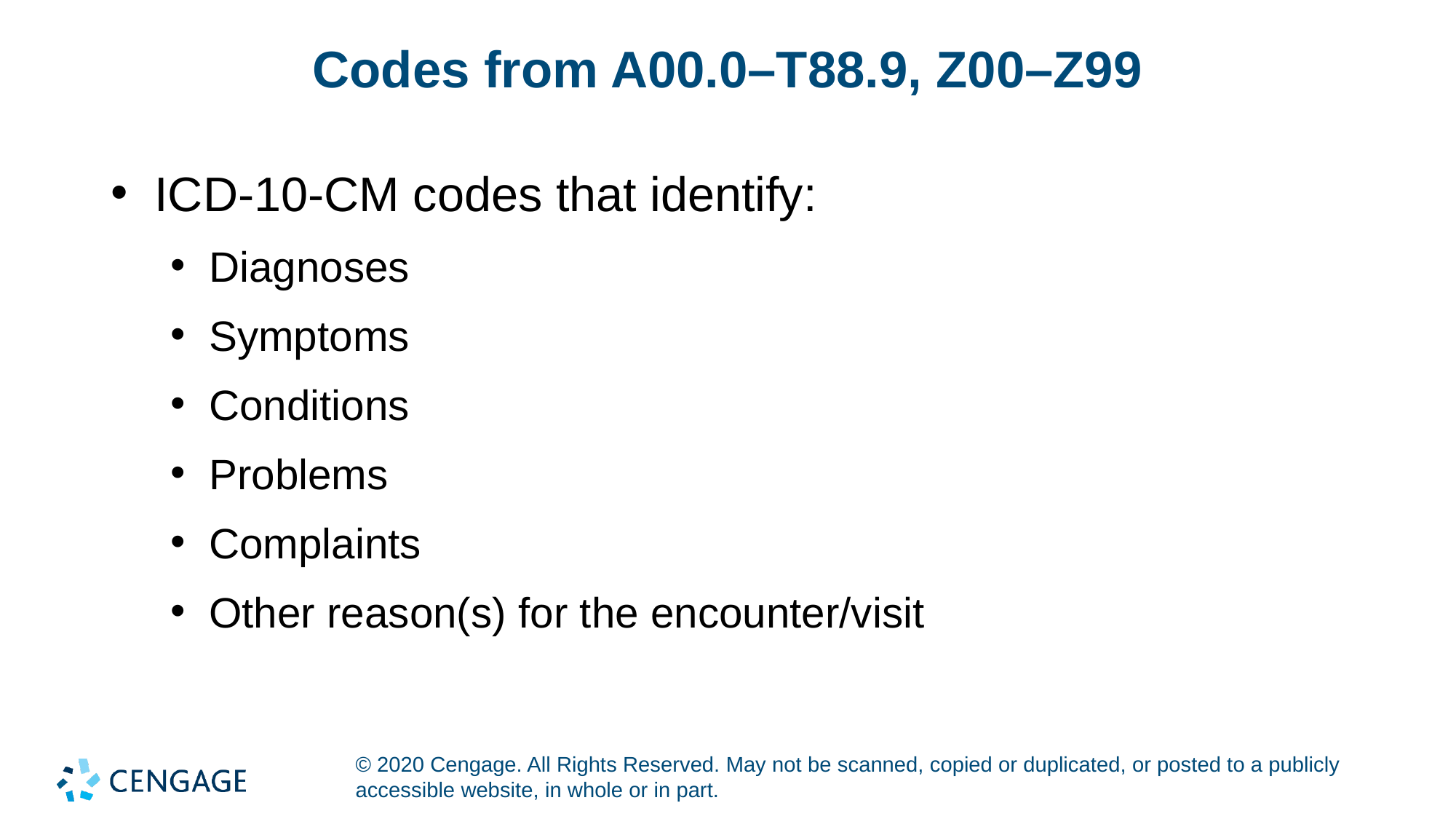

# Codes from A00.0–T88.9, Z00–Z99
ICD-10-CM codes that identify:
Diagnoses
Symptoms
Conditions
Problems
Complaints
Other reason(s) for the encounter/visit